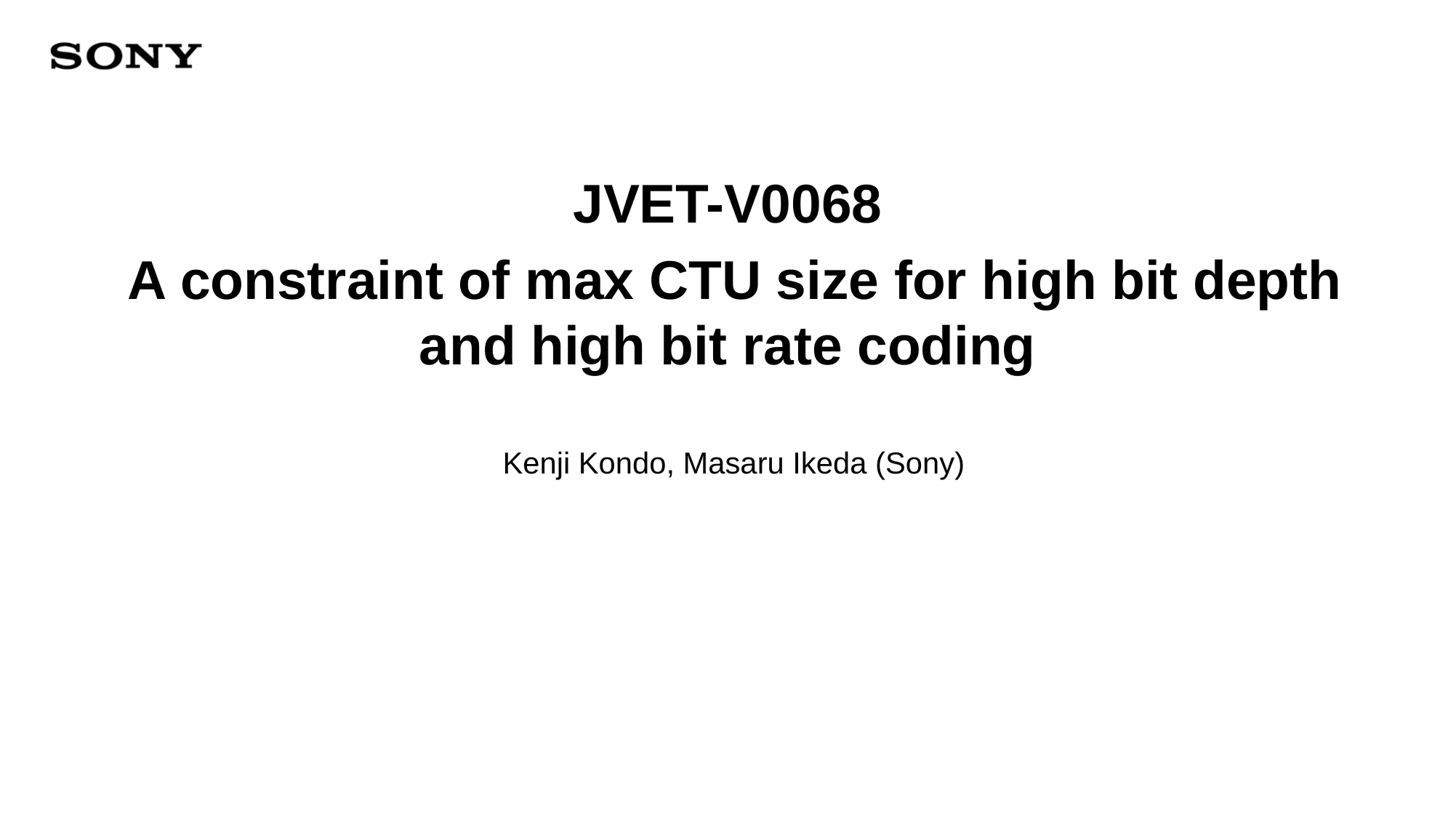

JVET-V0068
 A constraint of max CTU size for high bit depth and high bit rate coding
Kenji Kondo, Masaru Ikeda (Sony)